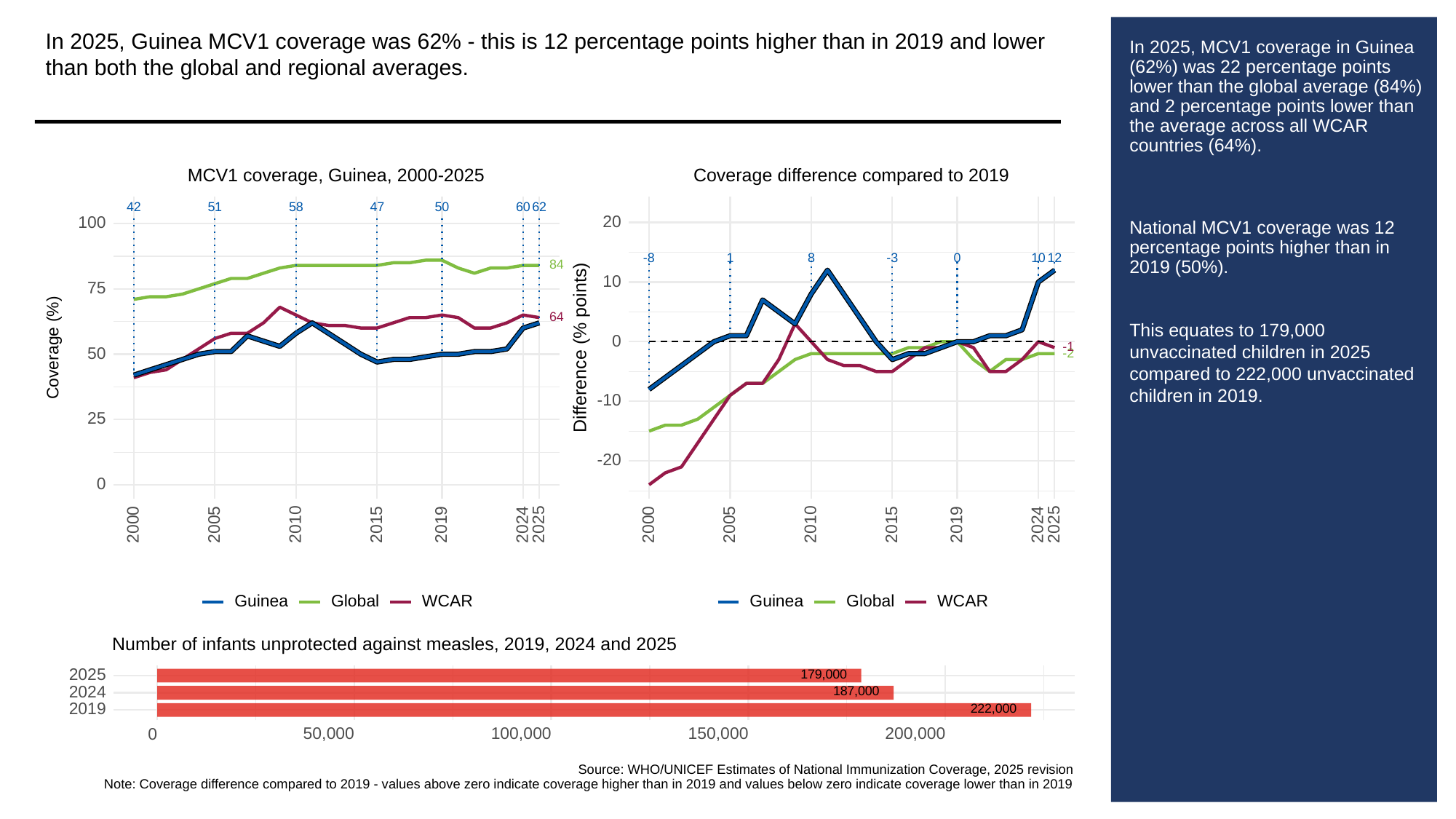

In 2025, Guinea MCV1 coverage was 62% - this is 12 percentage points higher than in 2019 and lower than both the global and regional averages.
# In 2025, MCV1 coverage in Guinea (62%) was 22 percentage points lower than the global average (84%) and 2 percentage points lower than the average across all WCAR countries (64%).

National MCV1 coverage was 12 percentage points higher than in 2019 (50%).

This equates to 179,000 unvaccinated children in 2025 compared to 222,000 unvaccinated children in 2019.

MCV1 coverage, Guinea, 2000-2025
Coverage difference compared to 2019

51
58
50
60
62
42
47
20
100

-3
-8
8
0
10
1
12

84

10

75

64

0
Difference (% points)
Coverage (%)

-1
50
-2

-10

25

-20

0

2000
2005
2010
2015
2019
2024
2025
2000
2005
2010
2015
2019
2024
2025
Guinea
Global
WCAR
Guinea
Global
WCAR

Number of infants unprotected against measles, 2019, 2024 and 2025

179,000
2025

187,000
2024

222,000
2019

50,000
100,000
150,000
200,000
0
Source: WHO/UNICEF Estimates of National Immunization Coverage, 2025 revision
Note: Coverage difference compared to 2019 - values above zero indicate coverage higher than in 2019 and values below zero indicate coverage lower than in 2019